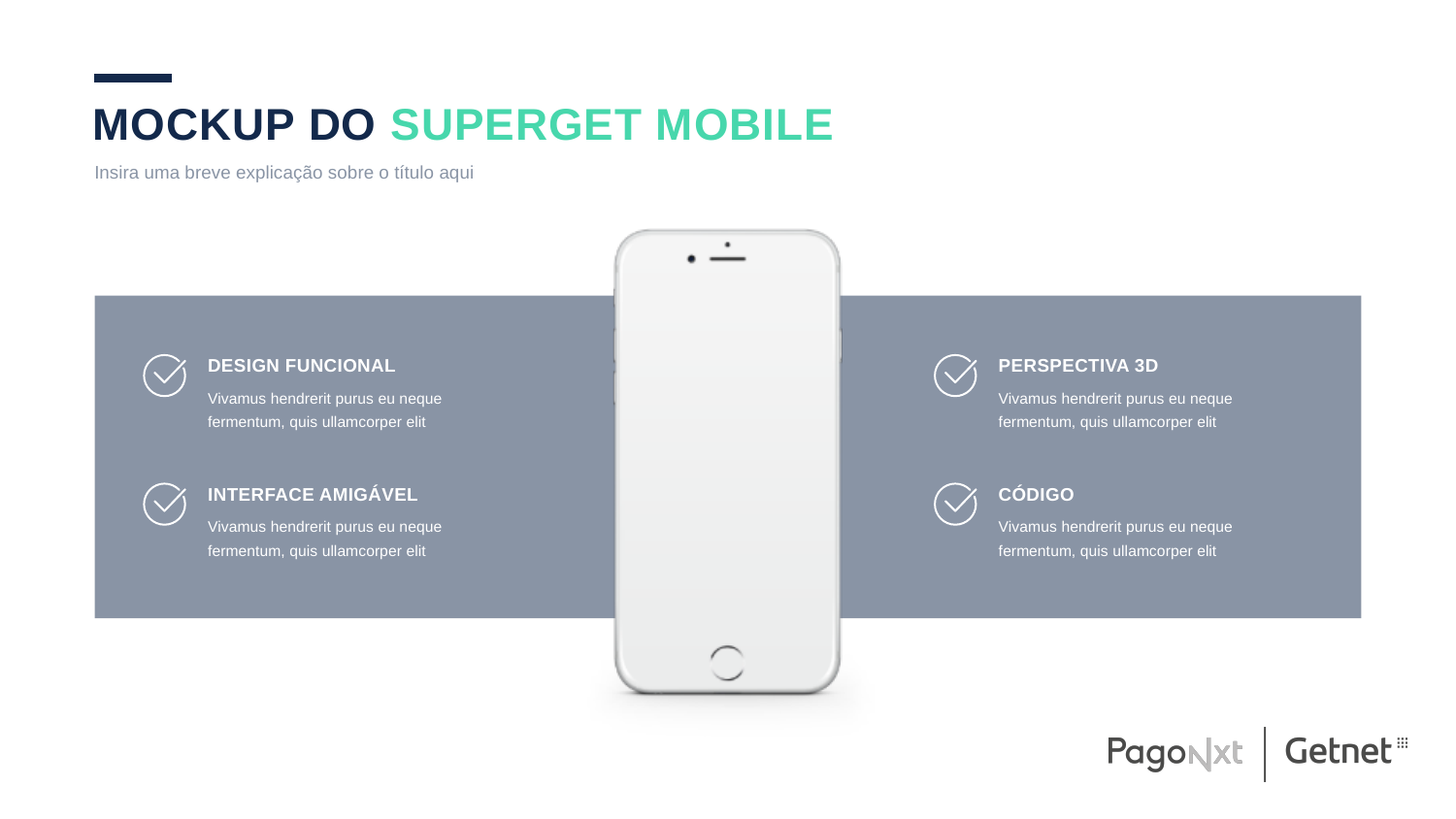

Mockup do superget mobile
Insira uma breve explicação sobre o título aqui

Design funcional
Vivamus hendrerit purus eu neque fermentum, quis ullamcorper elit

Perspectiva 3d
Vivamus hendrerit purus eu neque fermentum, quis ullamcorper elit

Interface amigável
Vivamus hendrerit purus eu neque fermentum, quis ullamcorper elit

código
Vivamus hendrerit purus eu neque fermentum, quis ullamcorper elit